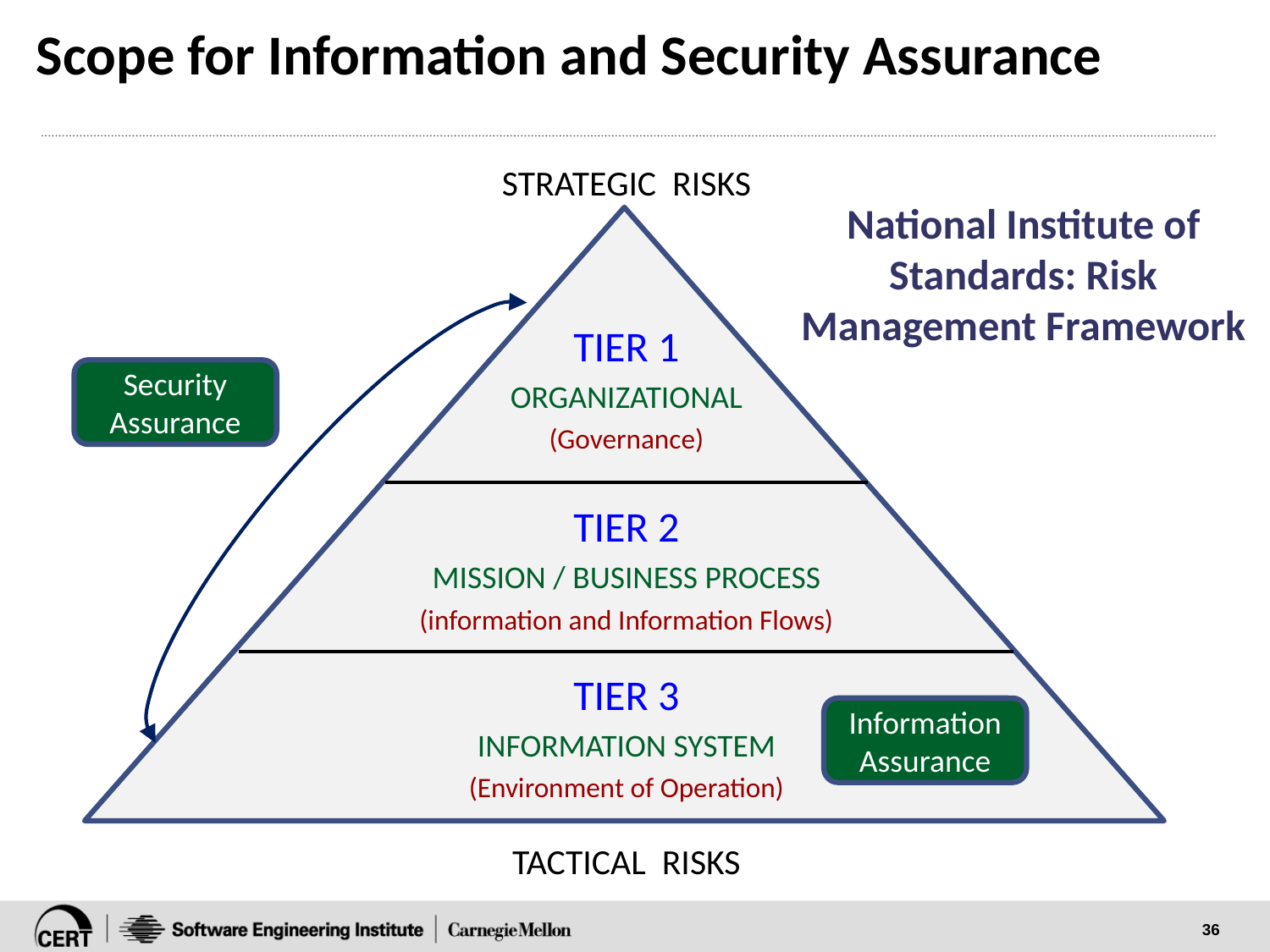

# Scope for Information and Security Assurance
STRATEGIC  RISKS

TIER 1
ORGANIZATIONAL
(Governance)
TIER 2
MISSION / BUSINESS PROCESS
(information and Information Flows)
TIER 3
INFORMATION SYSTEM
(Environment of Operation)
TACTICAL  RISKS
National Institute of Standards: Risk Management Framework
Security Assurance

Information Assurance